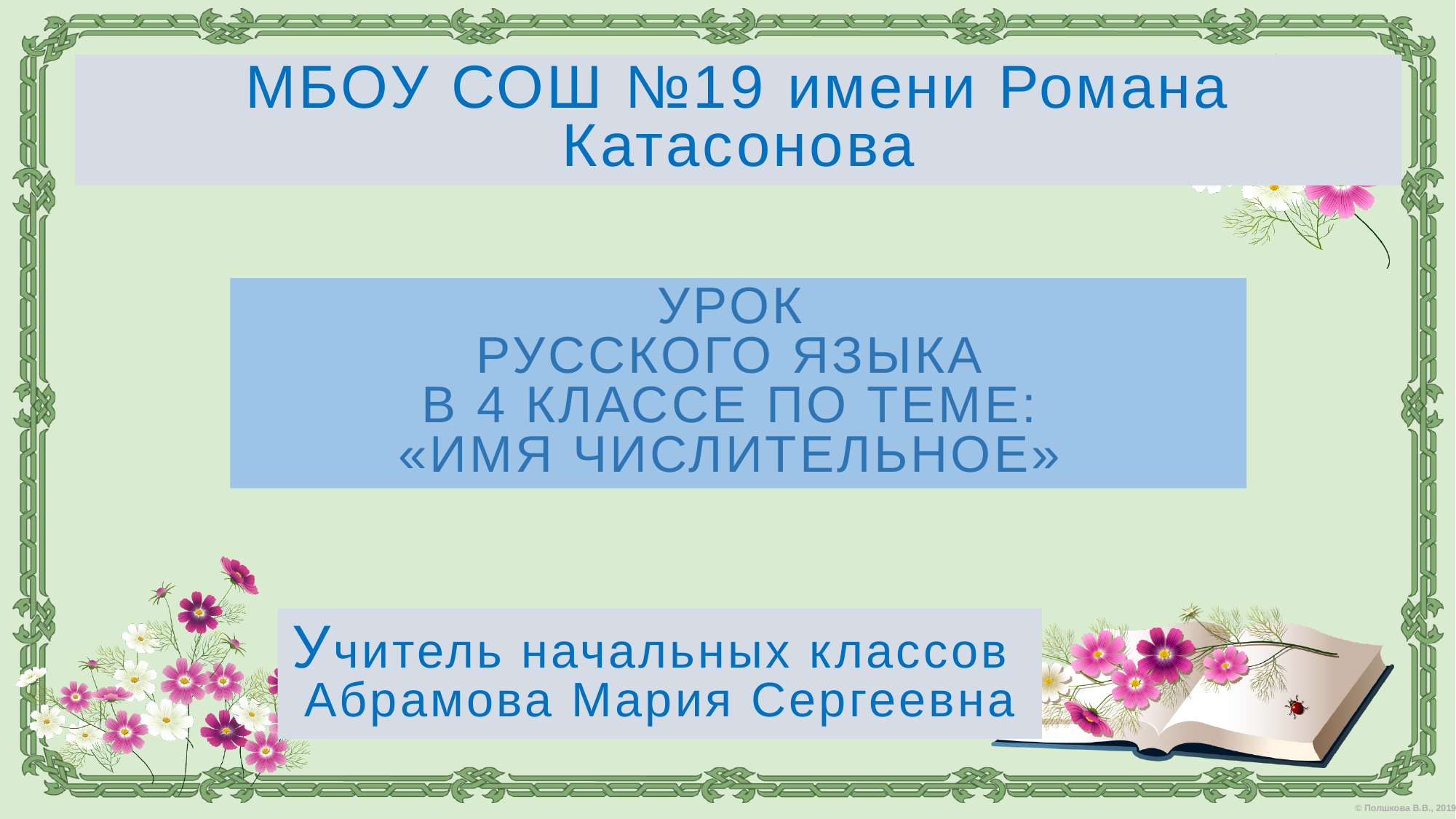

МБОУ СОШ №19 имени Романа Катасонова
Урок
русского языка
В 4 классе по теме:
«имя числительное»
Учитель начальных классов
Абрамова Мария Сергеевна